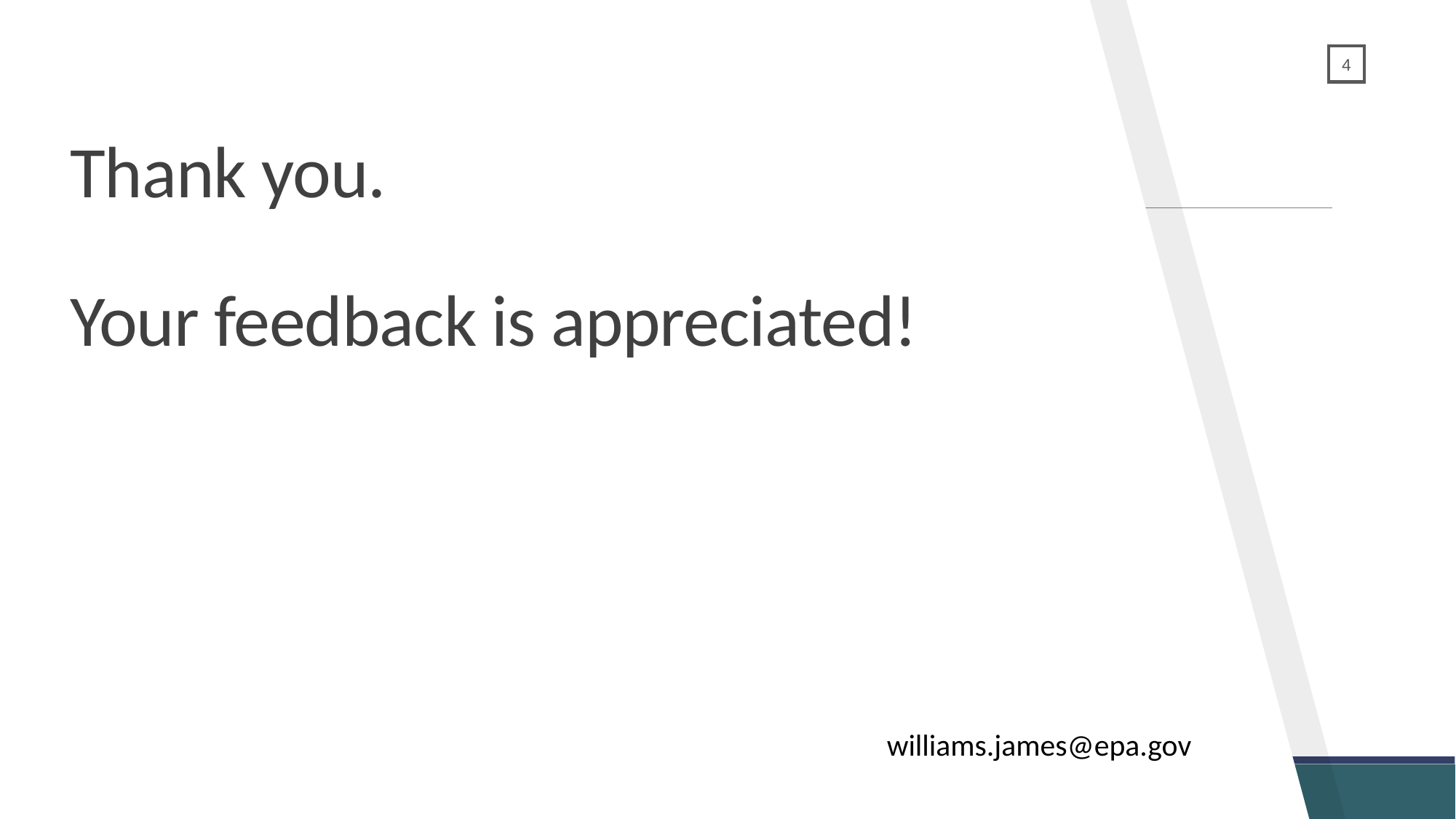

# Thank you. Your feedback is appreciated!
williams.james@epa.gov